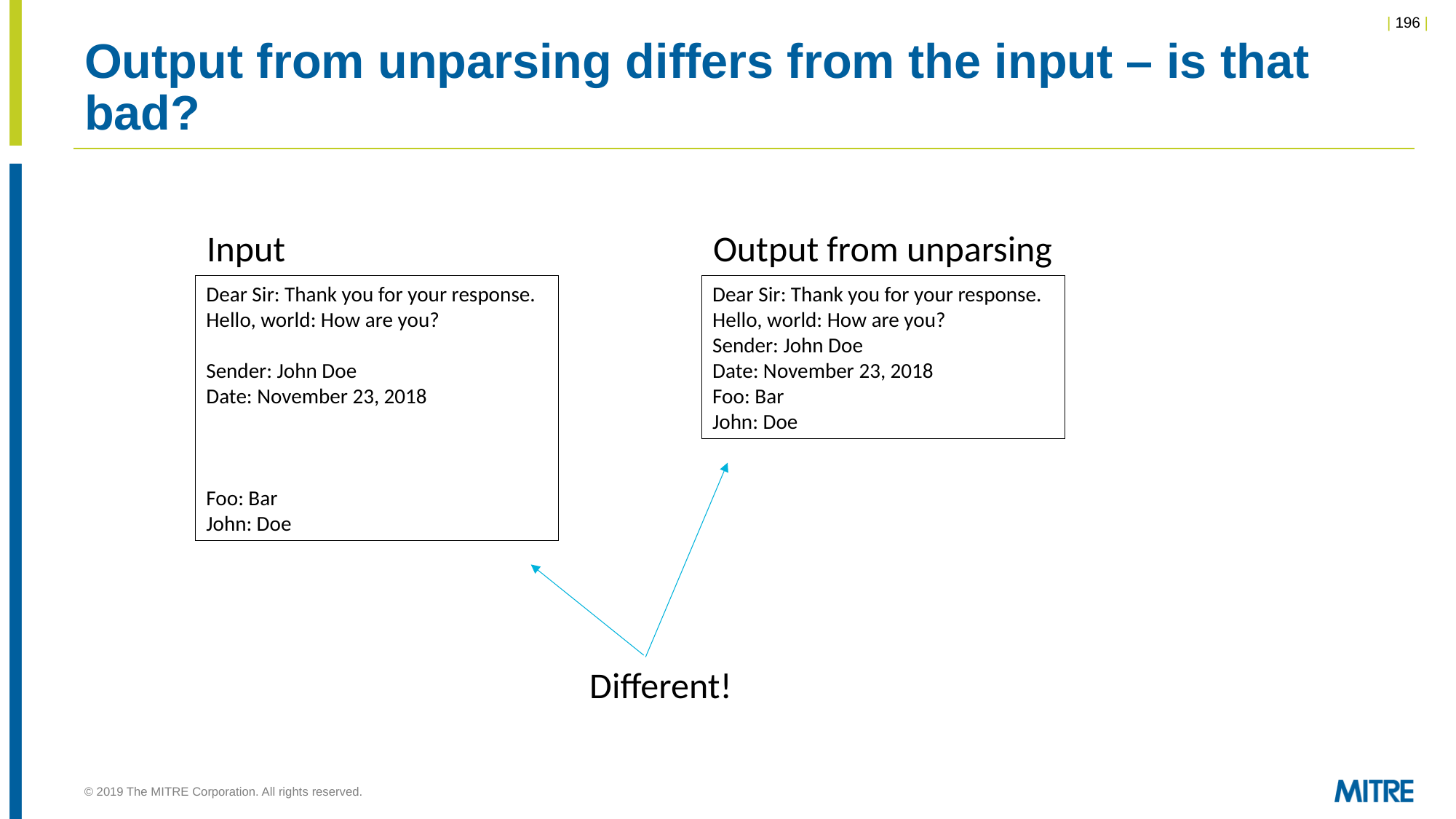

# Output from unparsing differs from the input – is that bad?
Input
Output from unparsing
Dear Sir: Thank you for your response.
Hello, world: How are you?
Sender: John Doe
Date: November 23, 2018
Foo: Bar
John: Doe
Dear Sir: Thank you for your response.
Hello, world: How are you?
Sender: John Doe
Date: November 23, 2018
Foo: Bar
John: Doe
Different!
© 2019 The MITRE Corporation. All rights reserved.